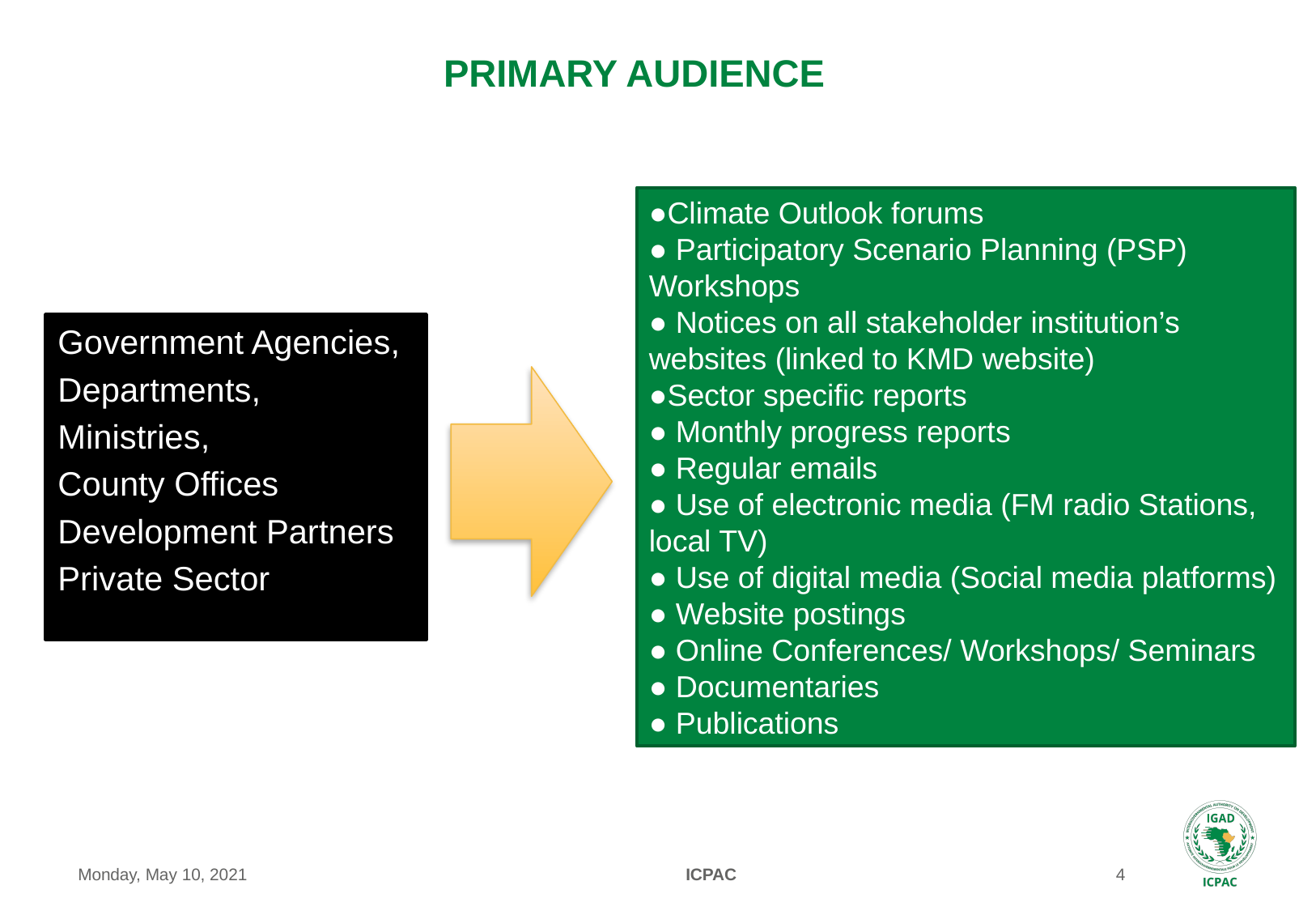

# PRIMARY AUDIENCE
●Climate Outlook forums
● Participatory Scenario Planning (PSP) Workshops
● Notices on all stakeholder institution’s websites (linked to KMD website)
●Sector specific reports
● Monthly progress reports
● Regular emails
● Use of electronic media (FM radio Stations, local TV)
● Use of digital media (Social media platforms)
● Website postings
● Online Conferences/ Workshops/ Seminars
● Documentaries
● Publications
Government Agencies,
Departments,
Ministries,
County Offices
Development Partners
Private Sector

Monday, May 10, 2021
ICPAC
4